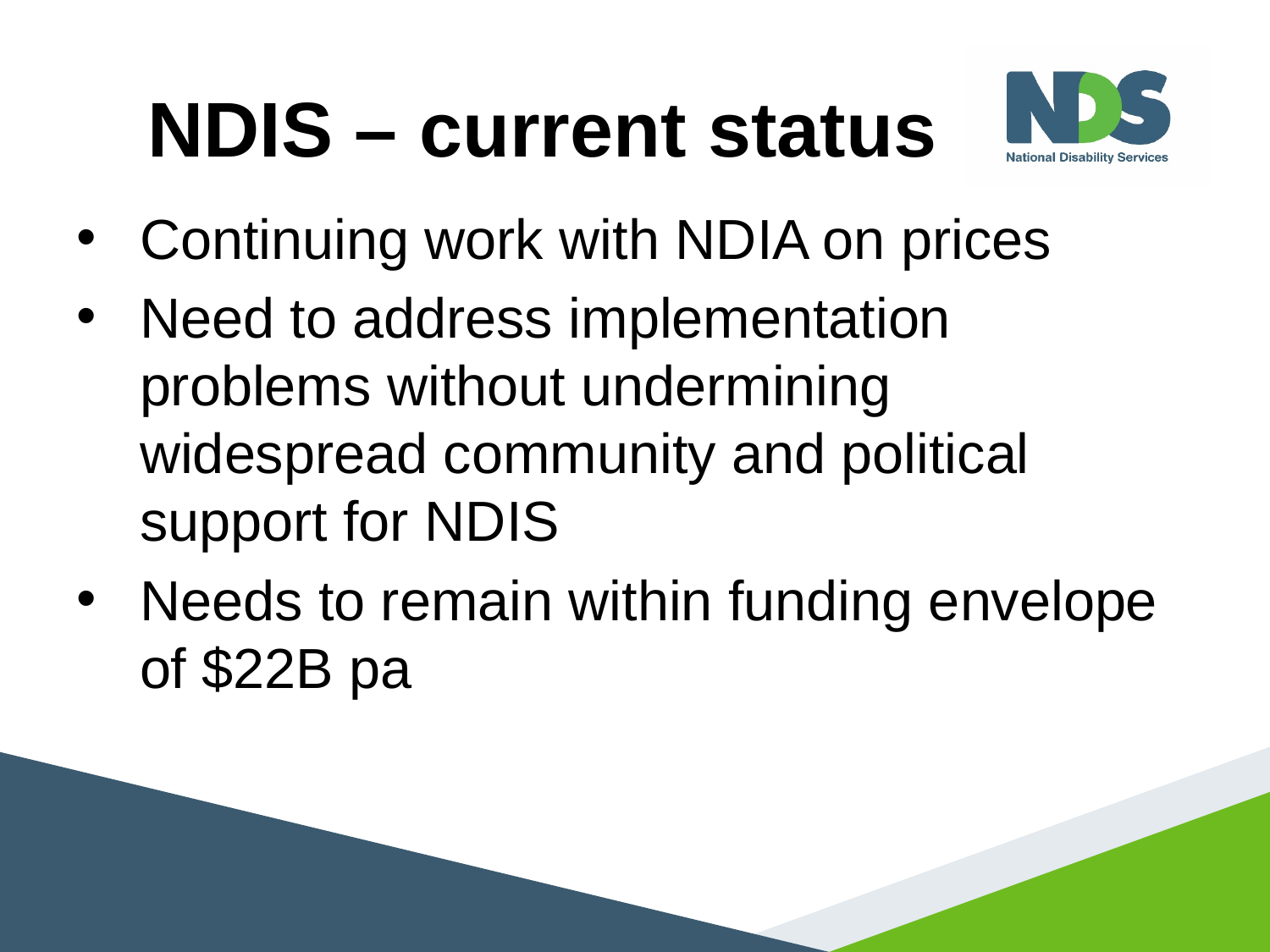

# NDIS – current status
Continuing work with NDIA on prices
Need to address implementation problems without undermining widespread community and political support for NDIS
Needs to remain within funding envelope of $22B pa